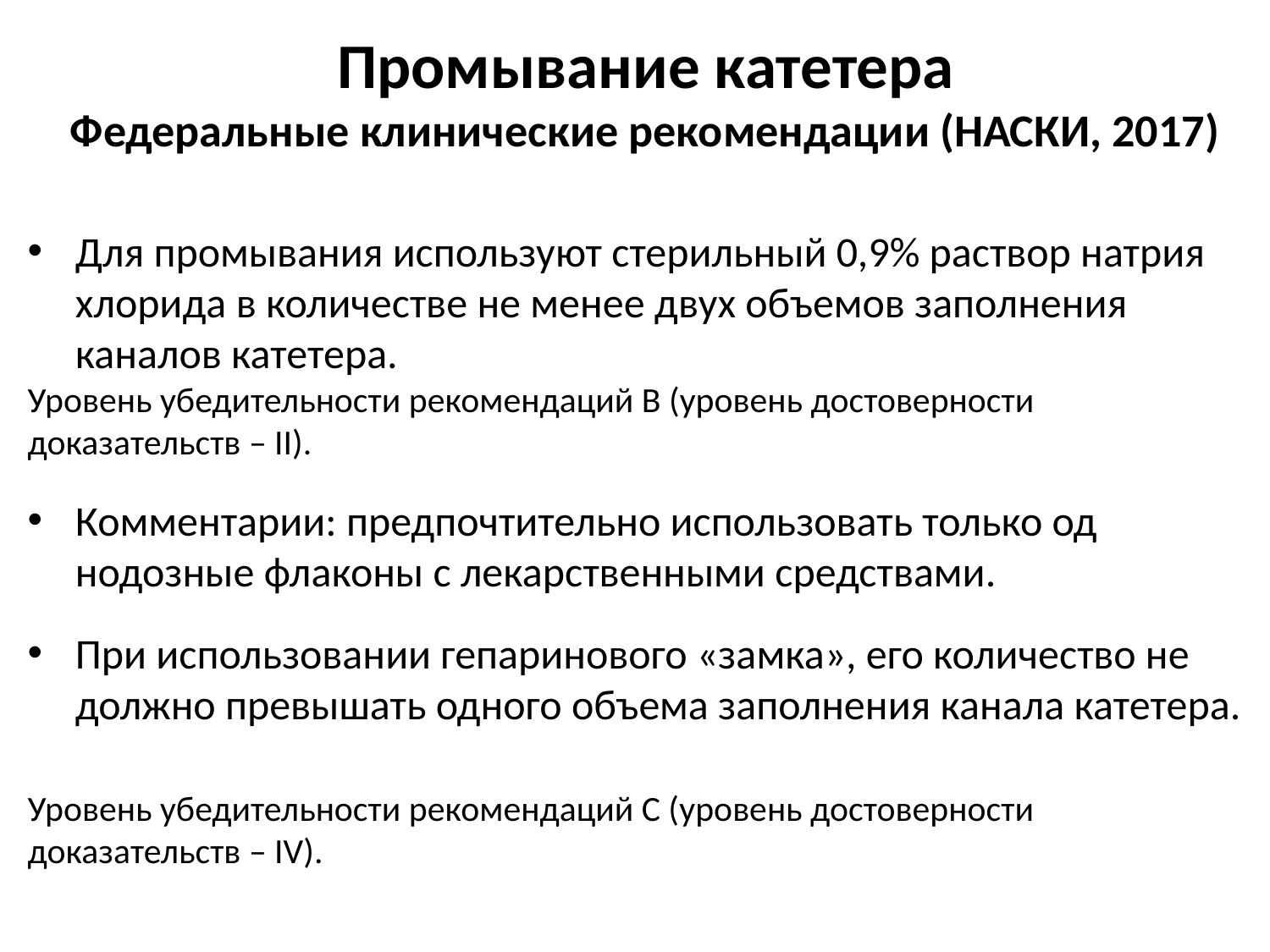

# Промывание катетера Федеральные клинические рекомендации (НАСКИ, 2017)
Для промывания используют стерильный 0,9% раствор натрия хлорида в количестве не менее двух объемов заполнения каналов катетера.
Уровень убедительности рекомендаций B (уровень достоверности доказательств – II).
Комментарии: предпочтительно использовать только од нодозные флаконы с лекарственными средствами.
При использовании гепаринового «замка», его количество не должно превышать одного объема заполнения канала катетера.
Уровень убедительности рекомендаций С (уровень достоверности доказательств – IV).